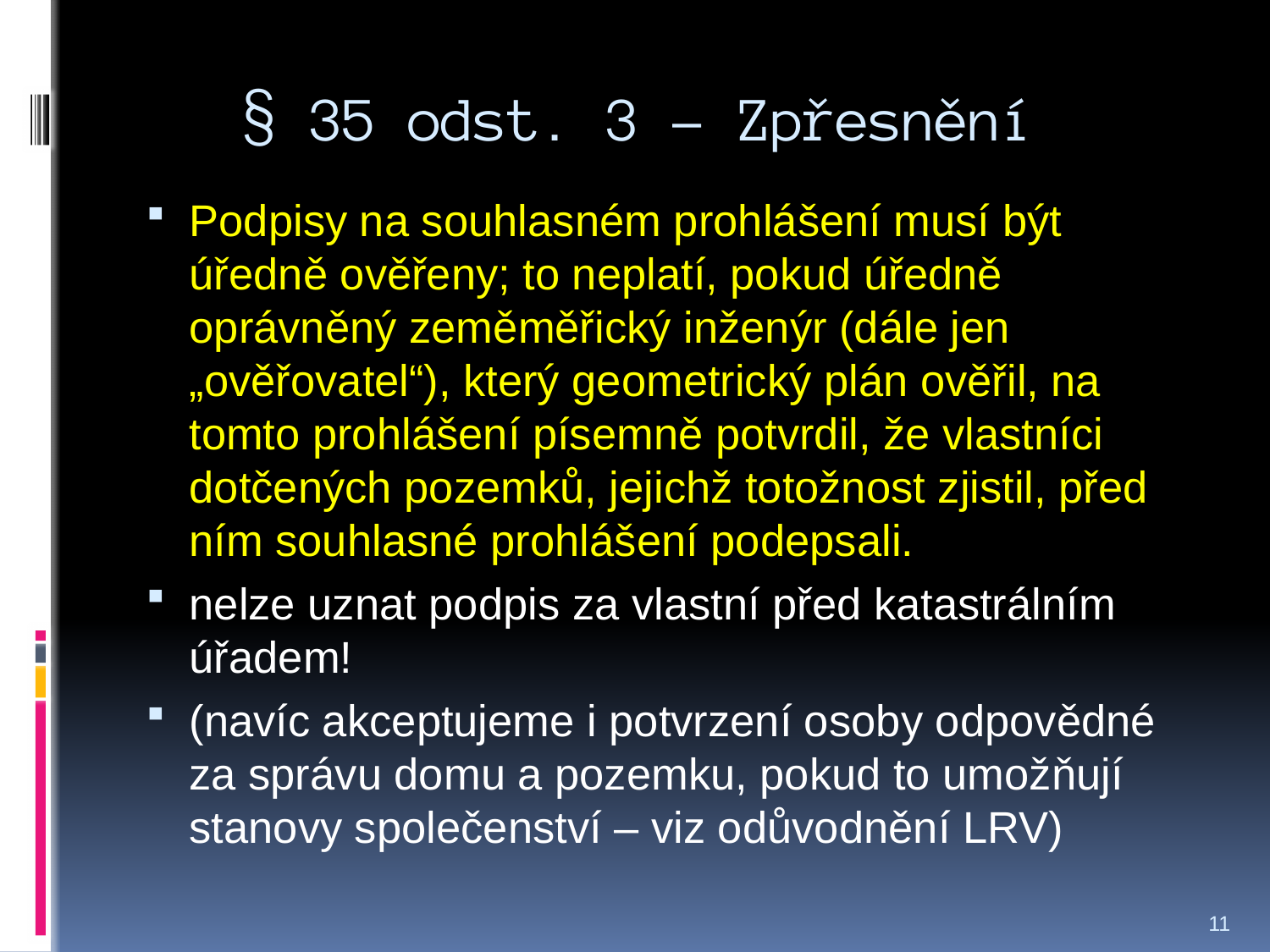

# § 35 odst. 3 - Zpřesnění
Podpisy na souhlasném prohlášení musí být úředně ověřeny; to neplatí, pokud úředně oprávněný zeměměřický inženýr (dále jen „ověřovatel“), který geometrický plán ověřil, na tomto prohlášení písemně potvrdil, že vlastníci dotčených pozemků, jejichž totožnost zjistil, před ním souhlasné prohlášení podepsali.
nelze uznat podpis za vlastní před katastrálním úřadem!
(navíc akceptujeme i potvrzení osoby odpovědné za správu domu a pozemku, pokud to umožňují stanovy společenství – viz odůvodnění LRV)

11